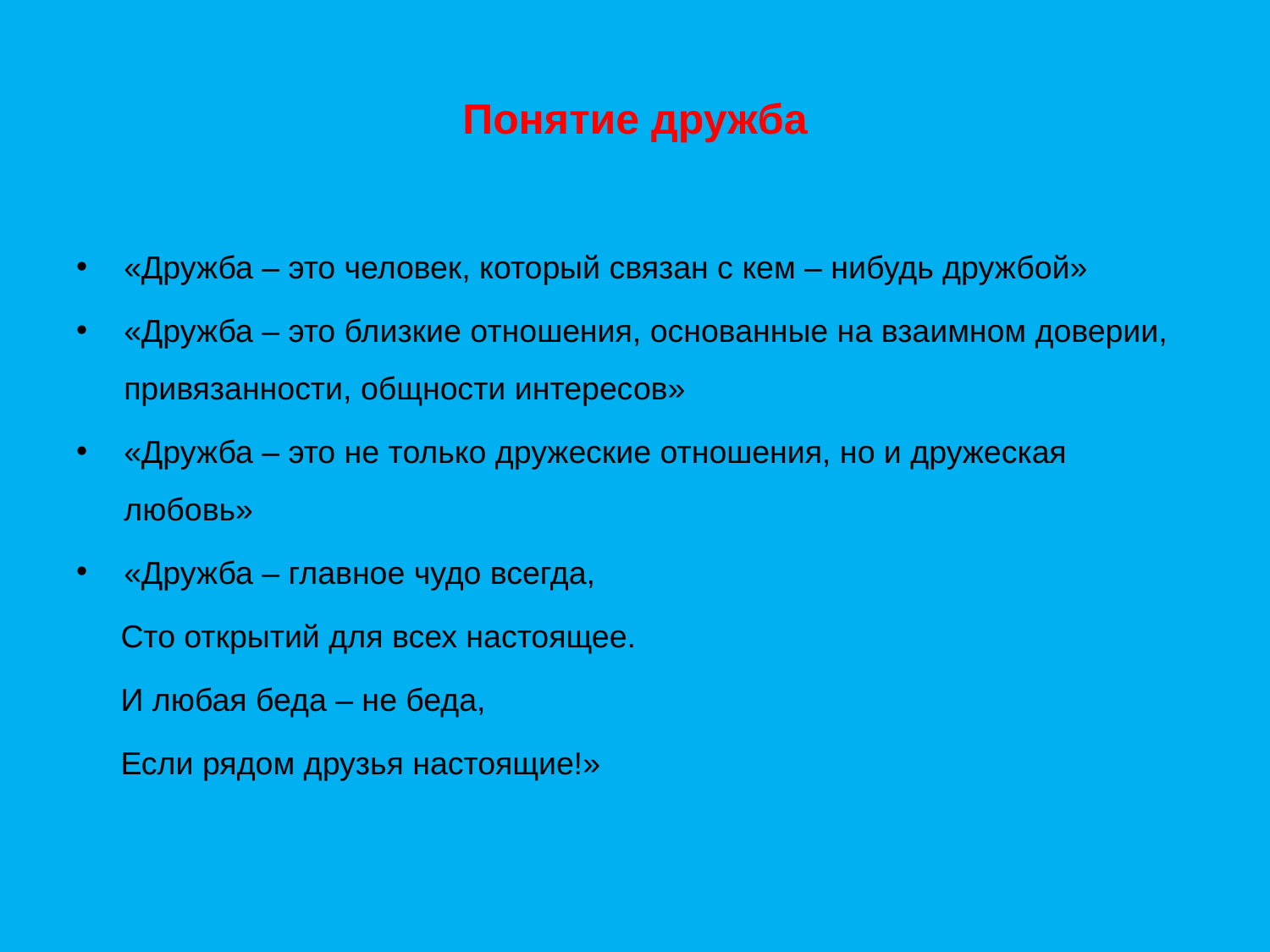

# Понятие дружба
«Дружба – это человек, который связан с кем – нибудь дружбой»
«Дружба – это близкие отношения, основанные на взаимном доверии, привязанности, общности интересов»
«Дружба – это не только дружеские отношения, но и дружеская любовь»
«Дружба – главное чудо всегда,
     Сто открытий для всех настоящее.
     И любая беда – не беда,
     Если рядом друзья настоящие!»